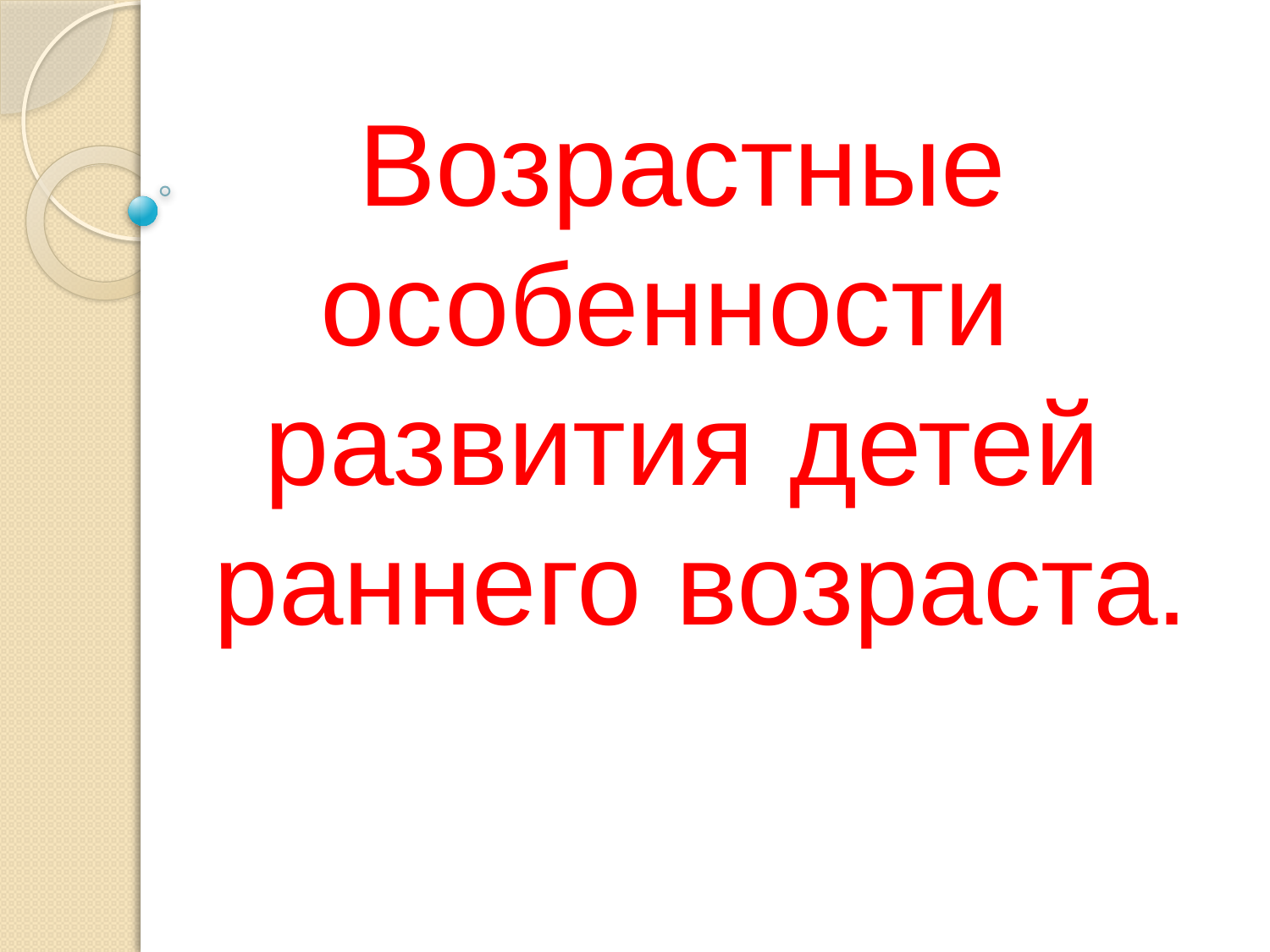

# Возрастные особенности развития детей раннего возраста.